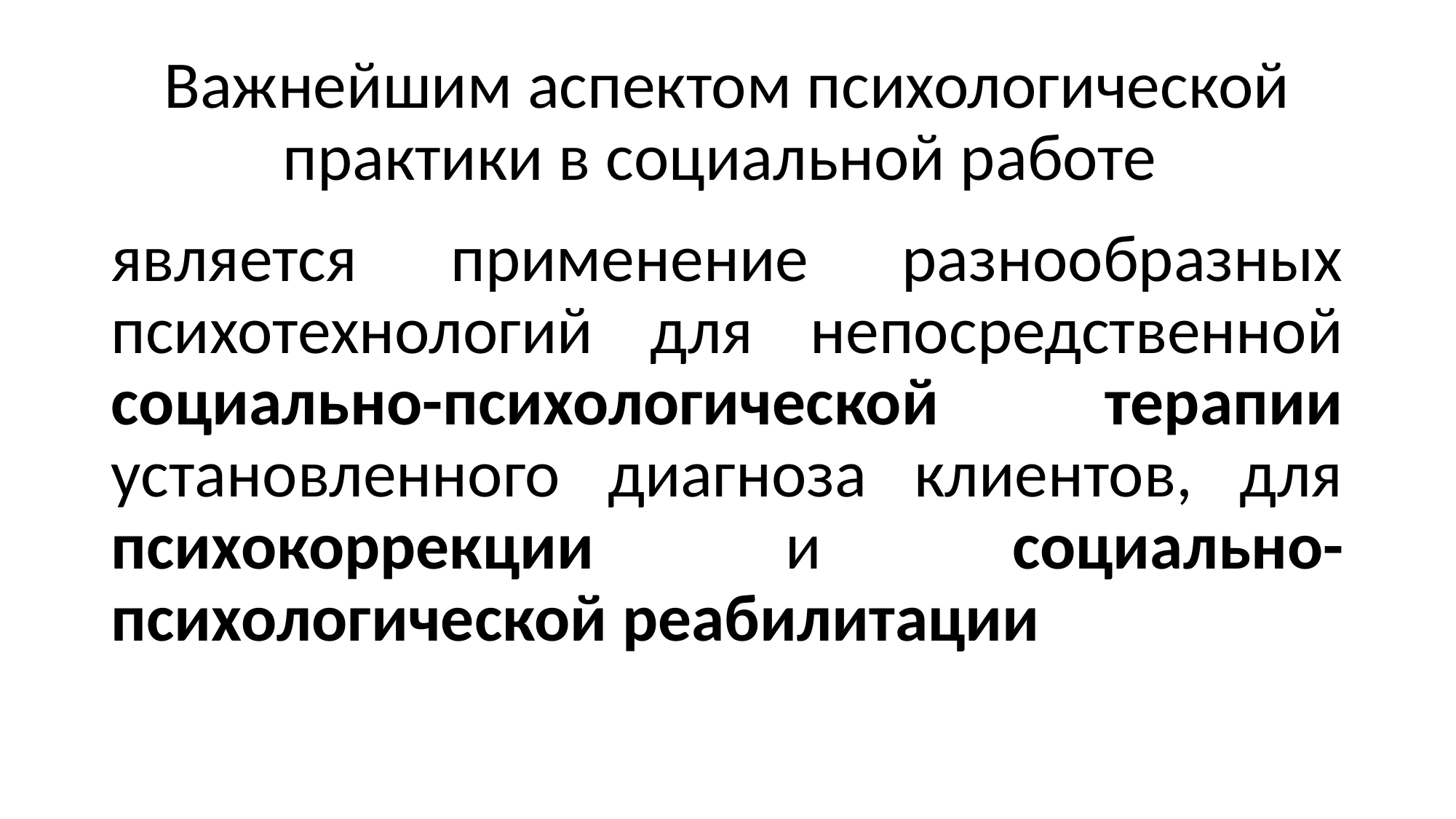

# Важнейшим аспектом психологической практики в социальной работе
является применение разнообразных психотехнологий для непосредственной социально-психологической терапии установленного диагноза клиентов, для психокоррекции и социально-психологической реабилитации